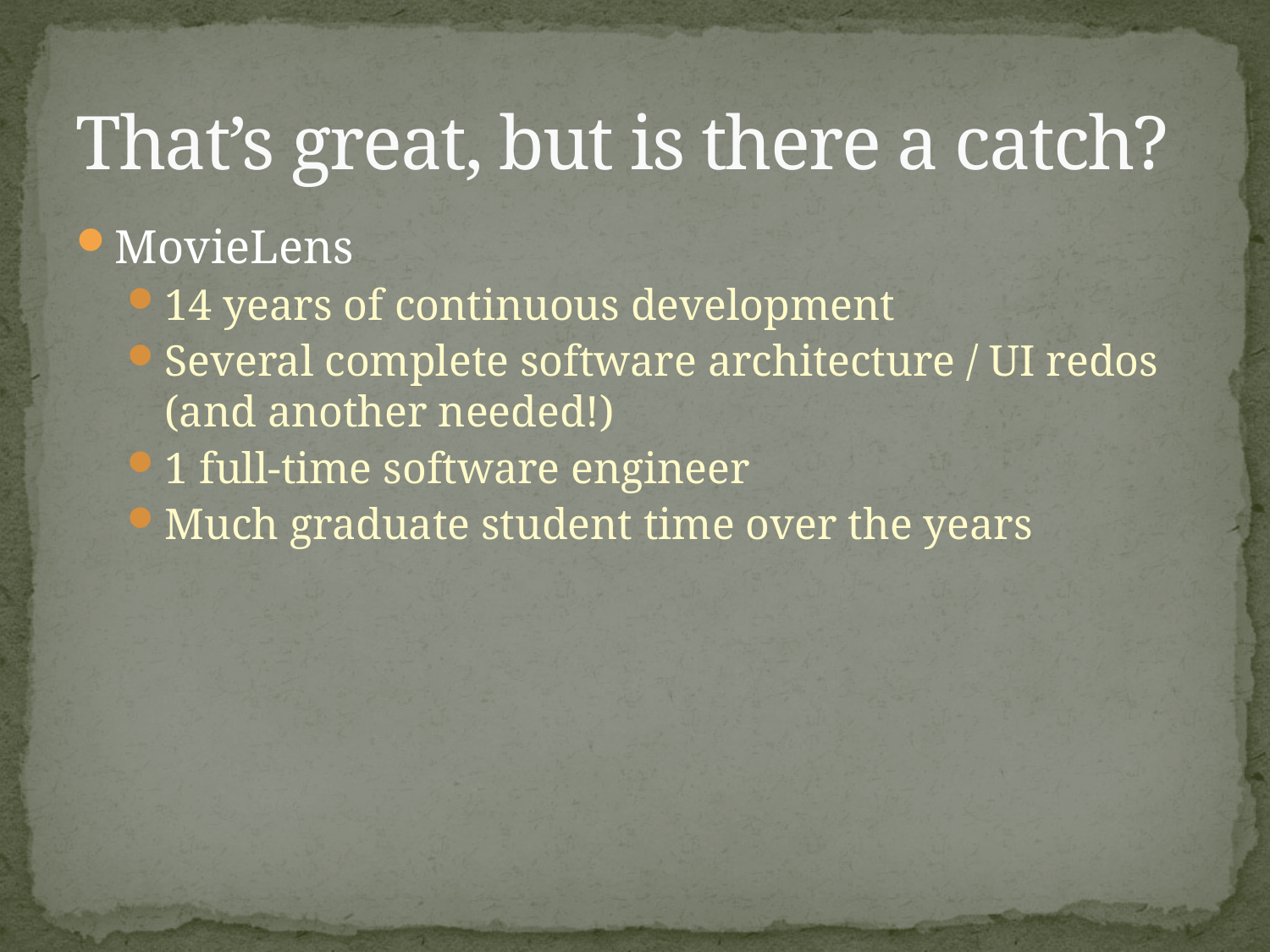

# That’s great, but is there a catch?
MovieLens
14 years of continuous development
Several complete software architecture / UI redos (and another needed!)
1 full-time software engineer
Much graduate student time over the years